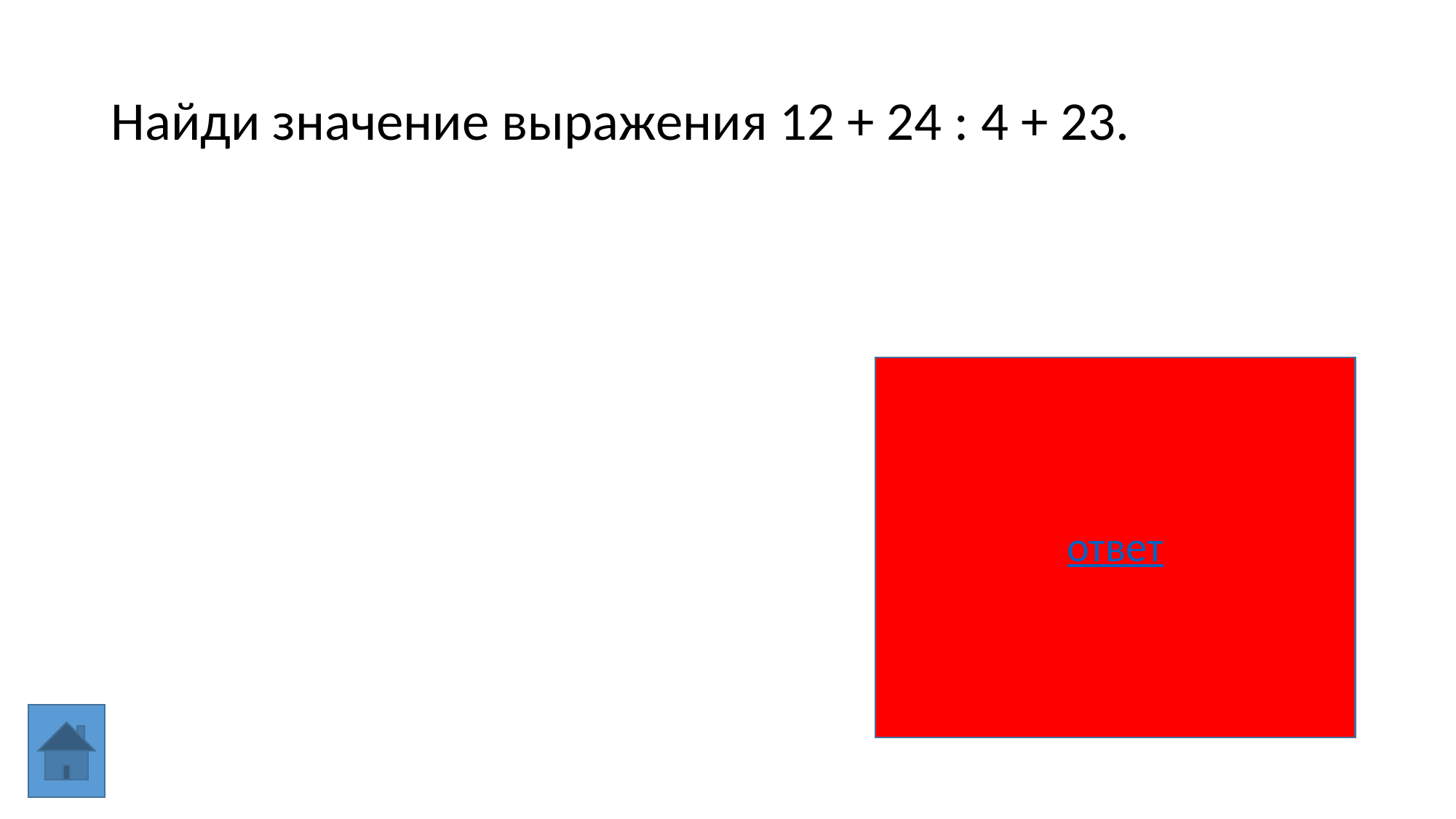

# Найди значение выражения 12 + 24 : 4 + 23.
ответ